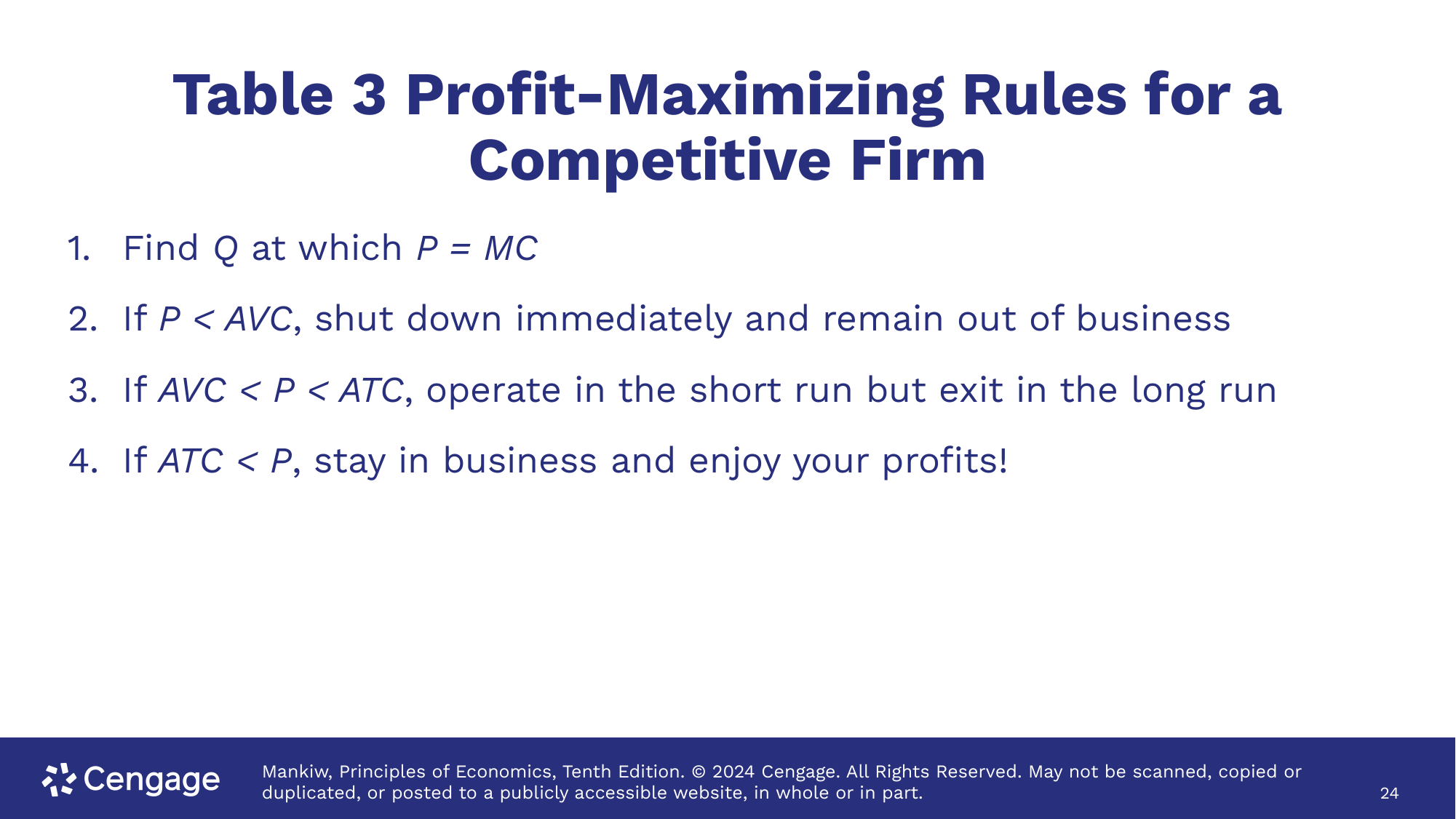

# Table 3 Profit-Maximizing Rules for a Competitive Firm
Find Q at which P = MC
If P < AVC, shut down immediately and remain out of business
If AVC < P < ATC, operate in the short run but exit in the long run
If ATC < P, stay in business and enjoy your profits!